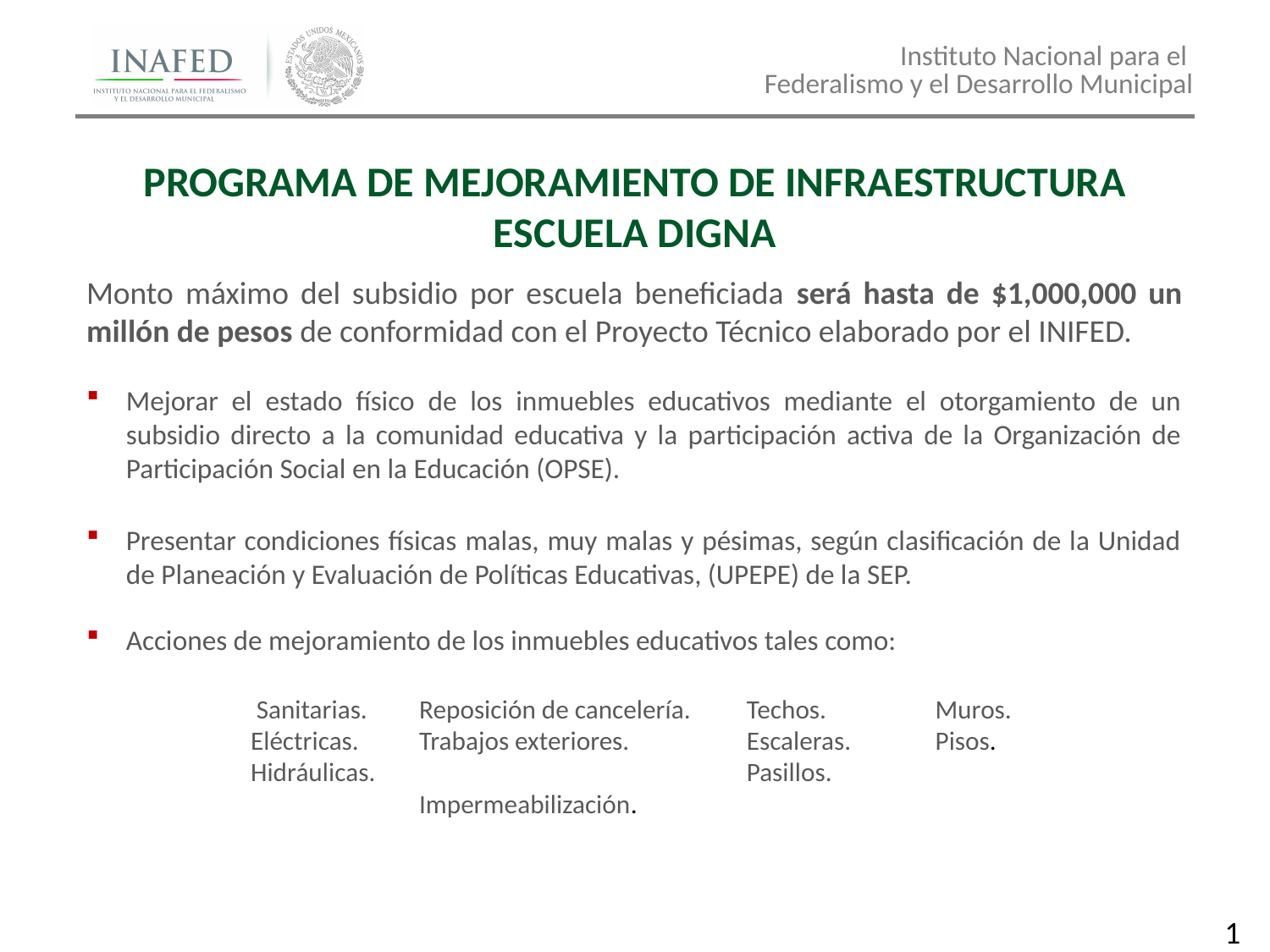

PROGRAMA DE MEJORAMIENTO DE INFRAESTRUCTURA ESCUELA DIGNA
Monto máximo del subsidio por escuela beneficiada será hasta de $1,000,000 un millón de pesos de conformidad con el Proyecto Técnico elaborado por el INIFED.
Mejorar el estado físico de los inmuebles educativos mediante el otorgamiento de un subsidio directo a la comunidad educativa y la participación activa de la Organización de Participación Social en la Educación (OPSE).
Presentar condiciones físicas malas, muy malas y pésimas, según clasificación de la Unidad de Planeación y Evaluación de Políticas Educativas, (UPEPE) de la SEP.
Acciones de mejoramiento de los inmuebles educativos tales como:

 Sanitarias.
Eléctricas.
Hidráulicas.
Reposición de cancelería.
Trabajos exteriores.                              Impermeabilización.
Techos.
Escaleras.
Pasillos.
Muros.
Pisos.
1